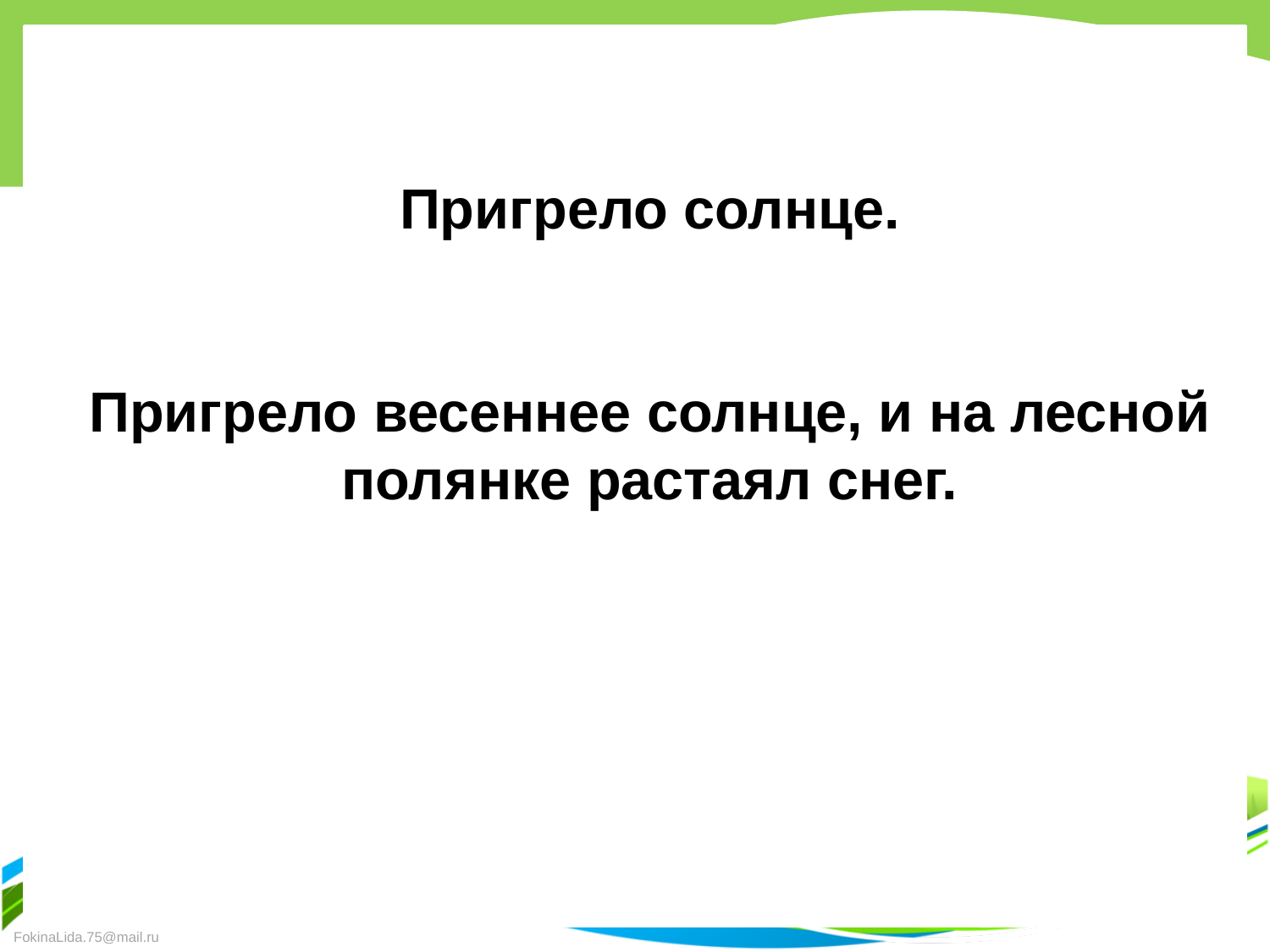

Пригрело солнце.

Пригрело весеннее солнце, и на лесной полянке растаял снег.